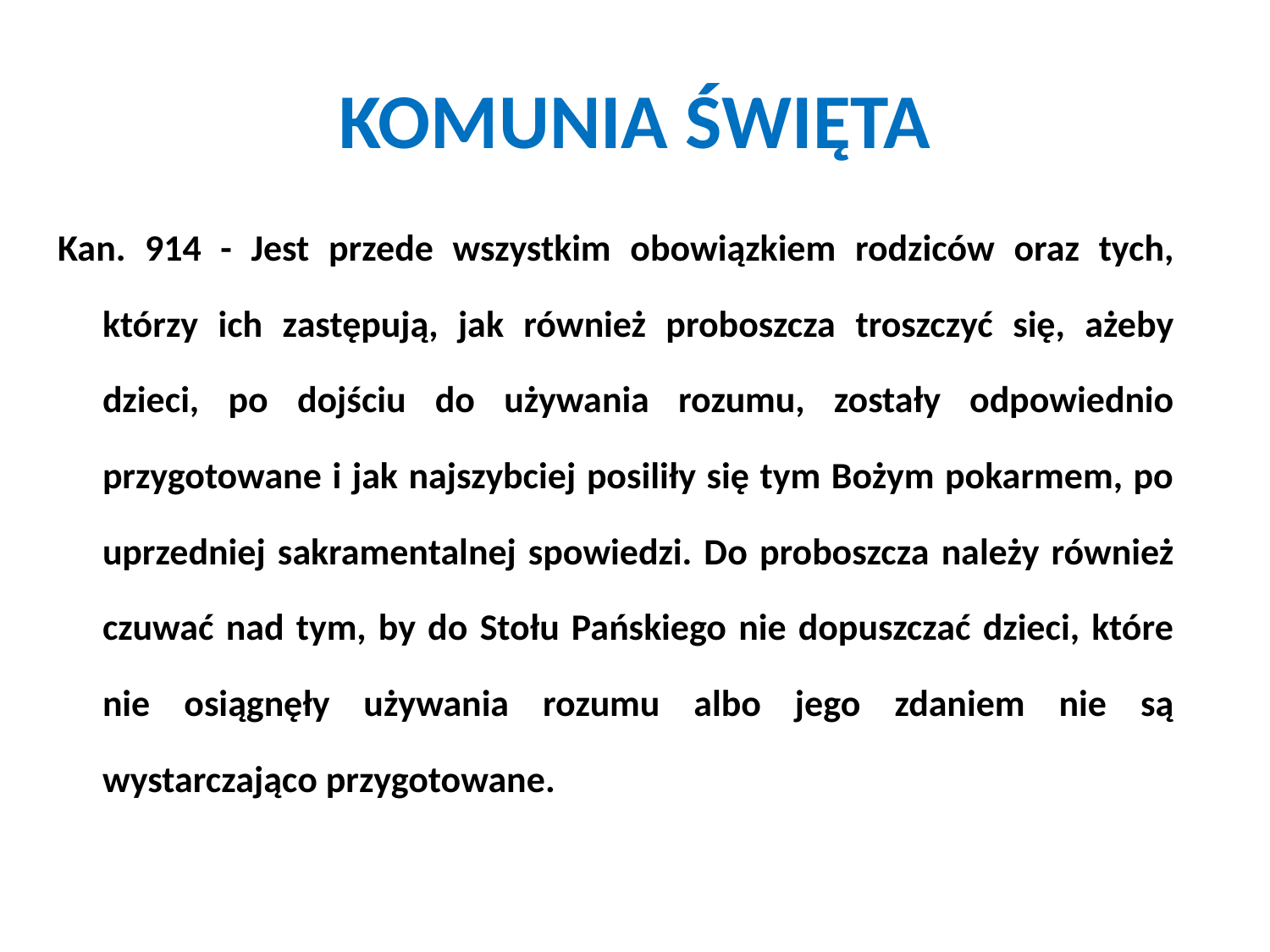

# KOMUNIA ŚWIĘTA
Kan. 914 - Jest przede wszystkim obowiązkiem rodziców oraz tych, którzy ich zastępują, jak również proboszcza troszczyć się, ażeby dzieci, po dojściu do używania rozumu, zostały odpowiednio przygotowane i jak najszybciej posiliły się tym Bożym pokarmem, po uprzedniej sakramentalnej spowiedzi. Do proboszcza należy również czuwać nad tym, by do Stołu Pańskiego nie dopuszczać dzieci, które nie osiągnęły używania rozumu albo jego zdaniem nie są wystarczająco przygotowane.